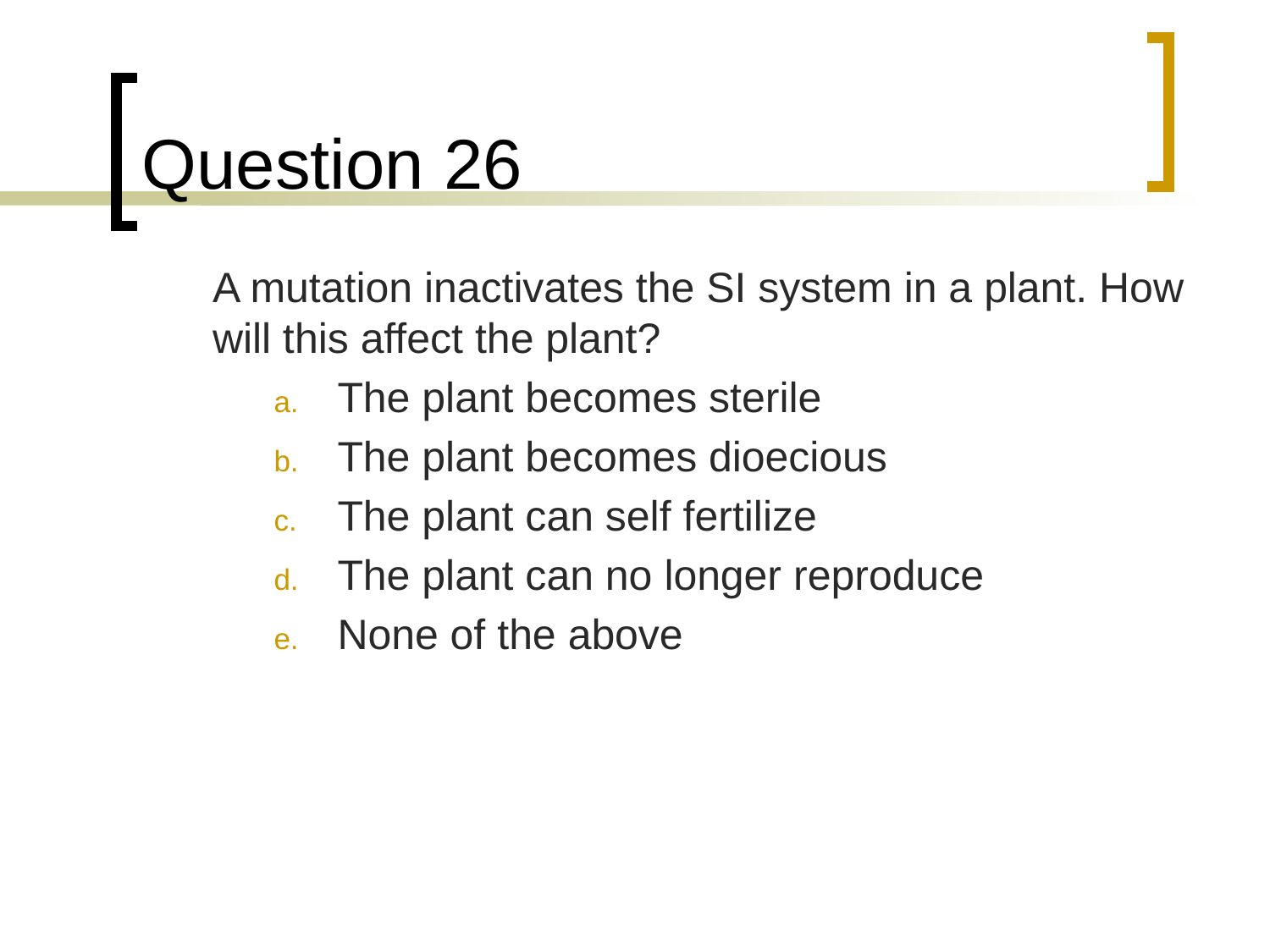

# Question 26
	A mutation inactivates the SI system in a plant. How will this affect the plant?
The plant becomes sterile
The plant becomes dioecious
The plant can self fertilize
The plant can no longer reproduce
None of the above